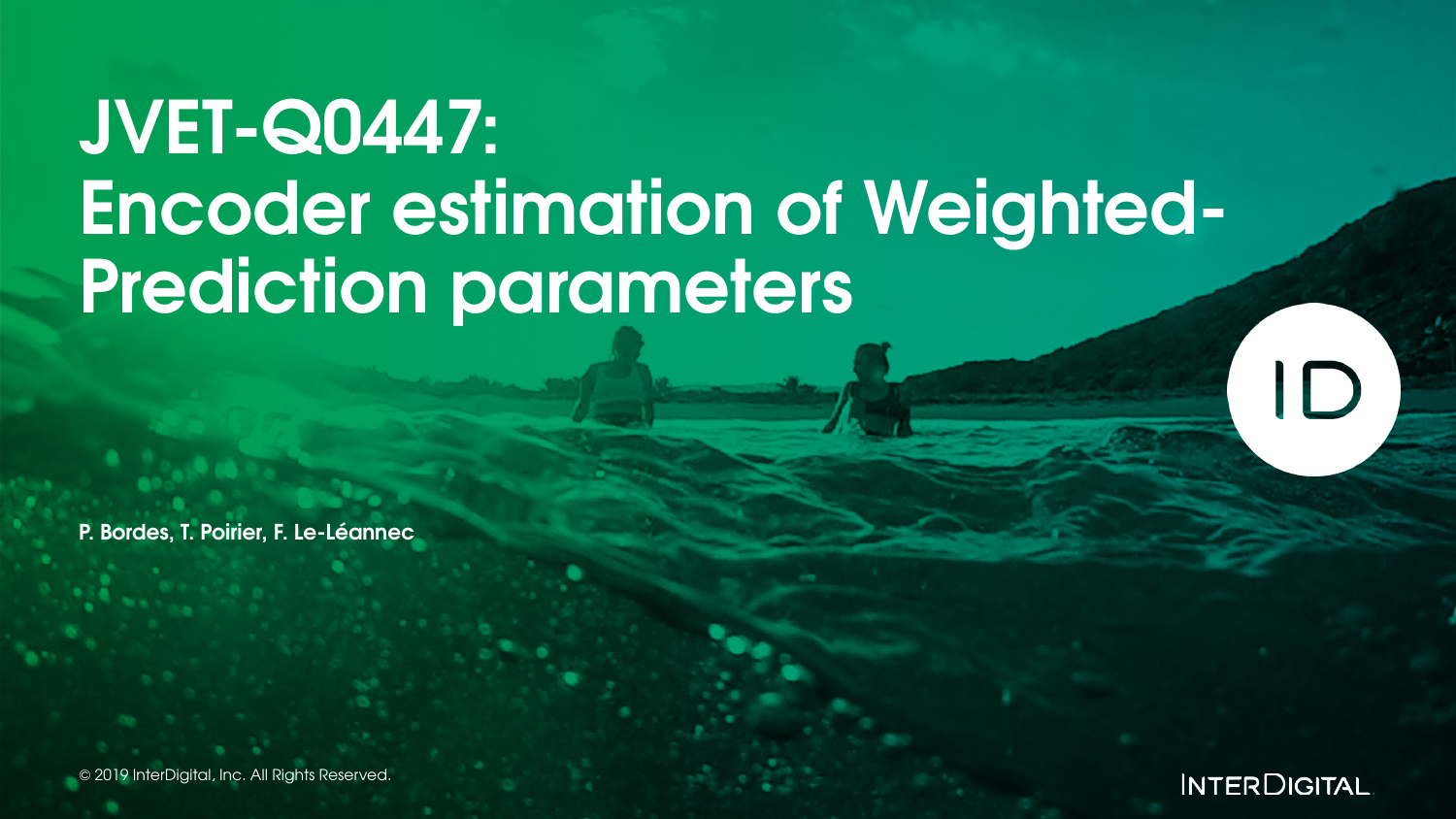

JVET-Q0447:
Encoder estimation of Weighted-Prediction parameters

P. Bordes, T. Poirier, F. Le-Léannec